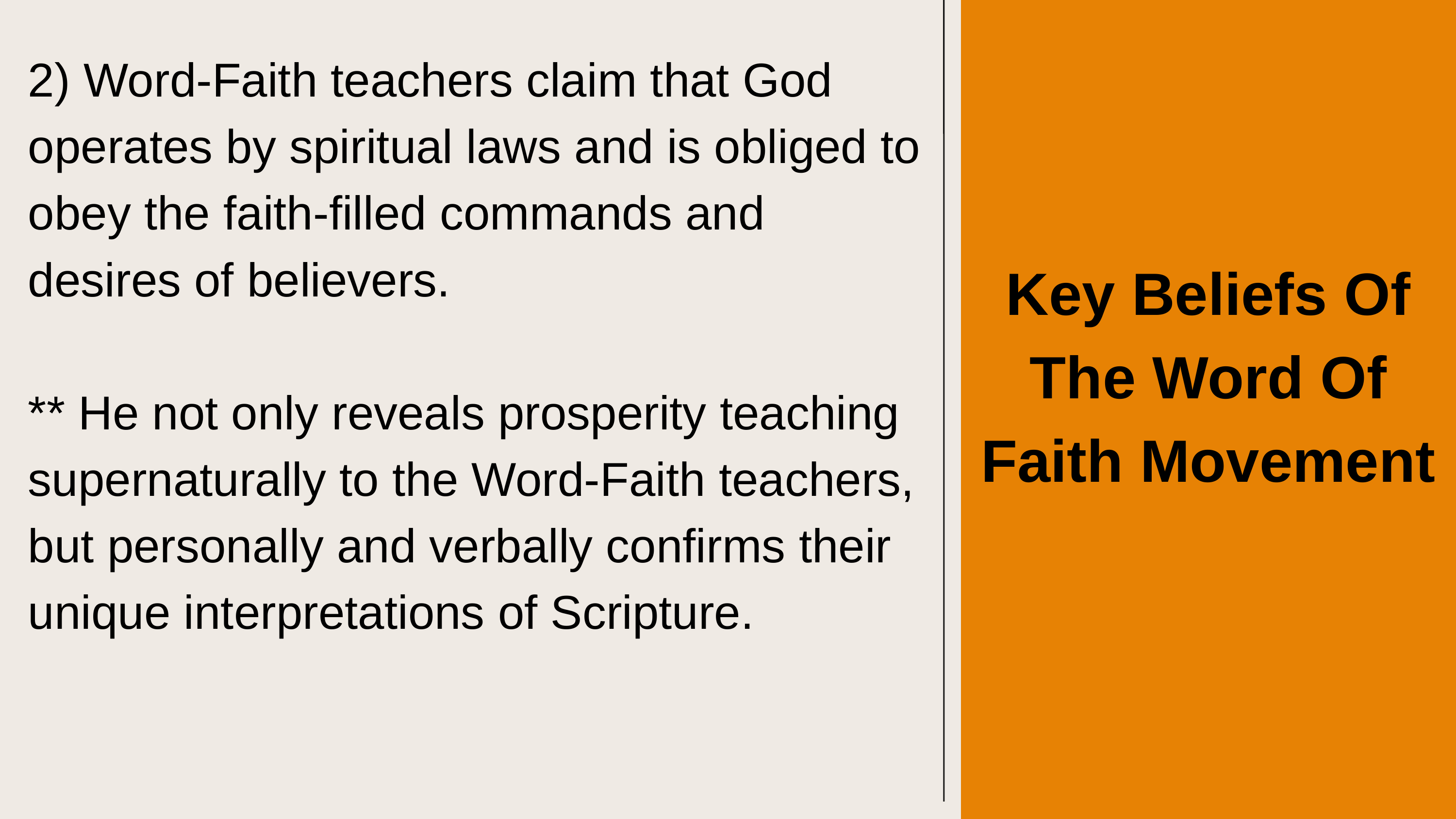

2) Word-Faith teachers claim that God operates by spiritual laws and is obliged to obey the faith-filled commands and desires of believers.

** He not only reveals prosperity teaching supernaturally to the Word-Faith teachers, but personally and verbally confirms their unique interpretations of Scripture.
Key Beliefs Of The Word Of Faith Movement